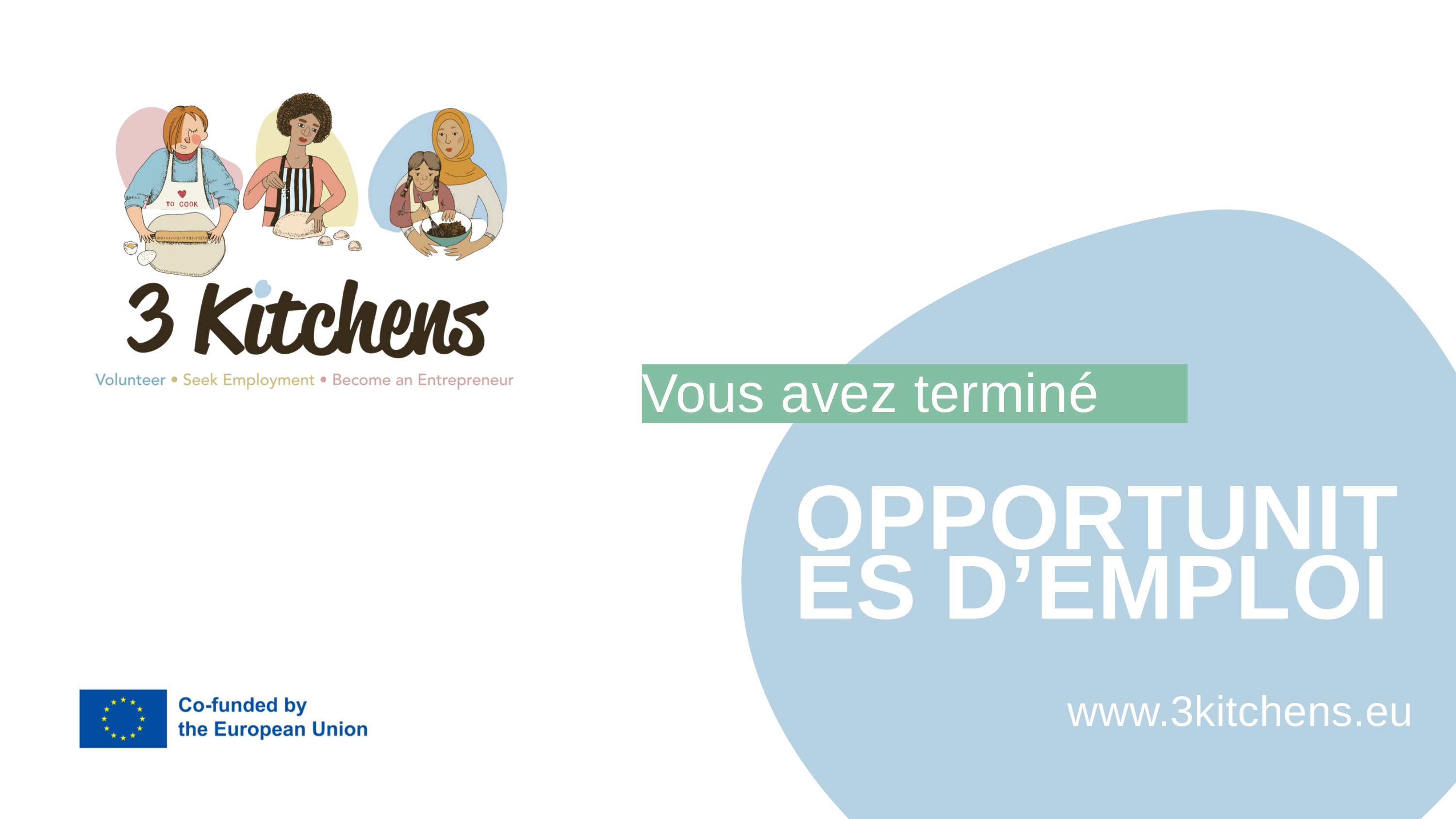

Vous avez terminé .
OPPORTUNITÉS D’EMPLOI

www.3kitchens.eu​​